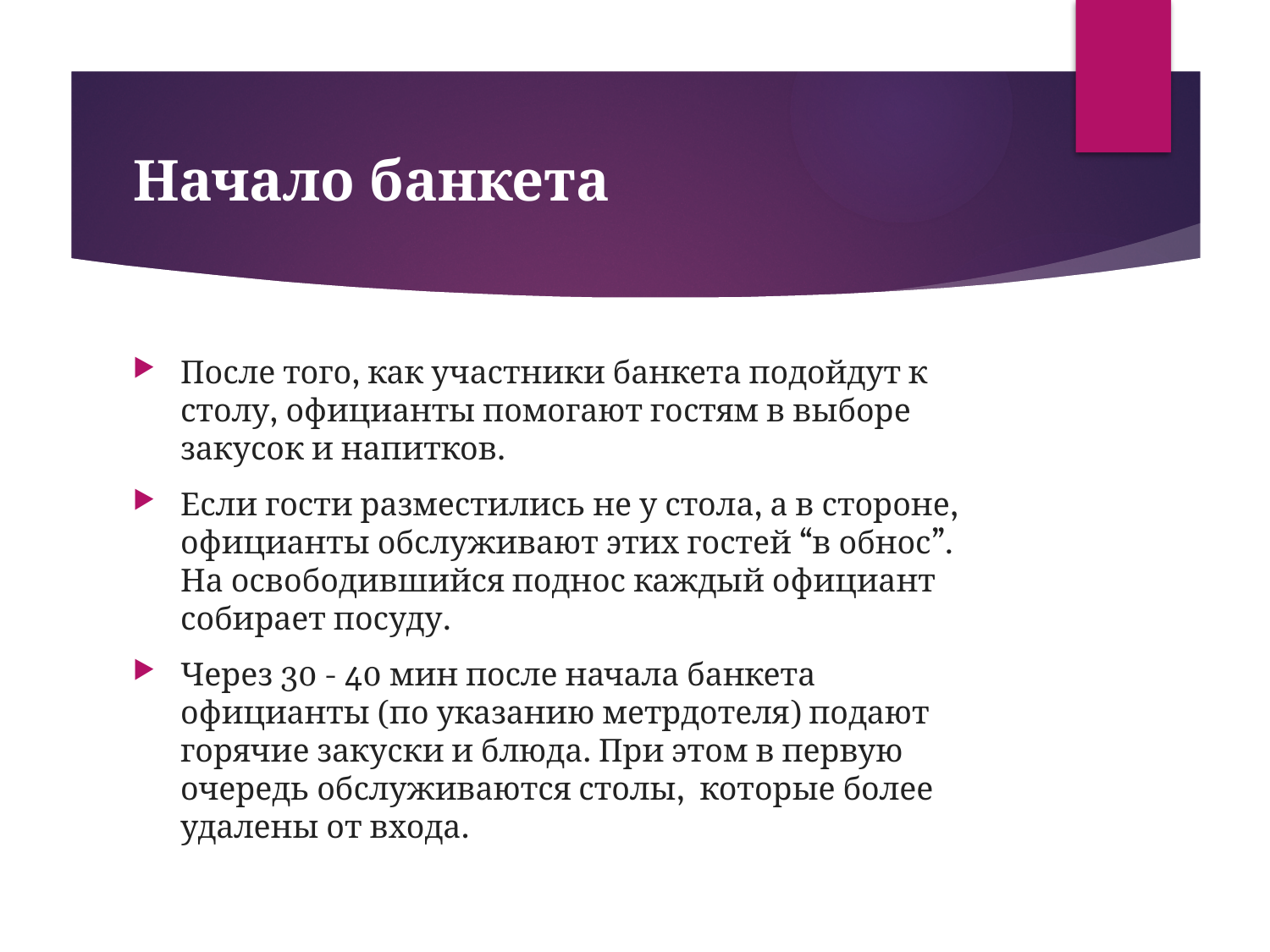

# Начало банкета
После того, как участники банкета подойдут к столу, официанты помогают гостям в выборе закусок и напитков.
Если гости разместились не у стола, а в стороне, официанты обслуживают этих гостей “в обнос”. На освободившийся поднос каждый официант собирает посуду.
Через 30 - 40 мин после начала банкета официанты (по указанию метрдотеля) подают горячие закуски и блюда. При этом в первую очередь обслуживаются столы,  которые более удалены от входа.